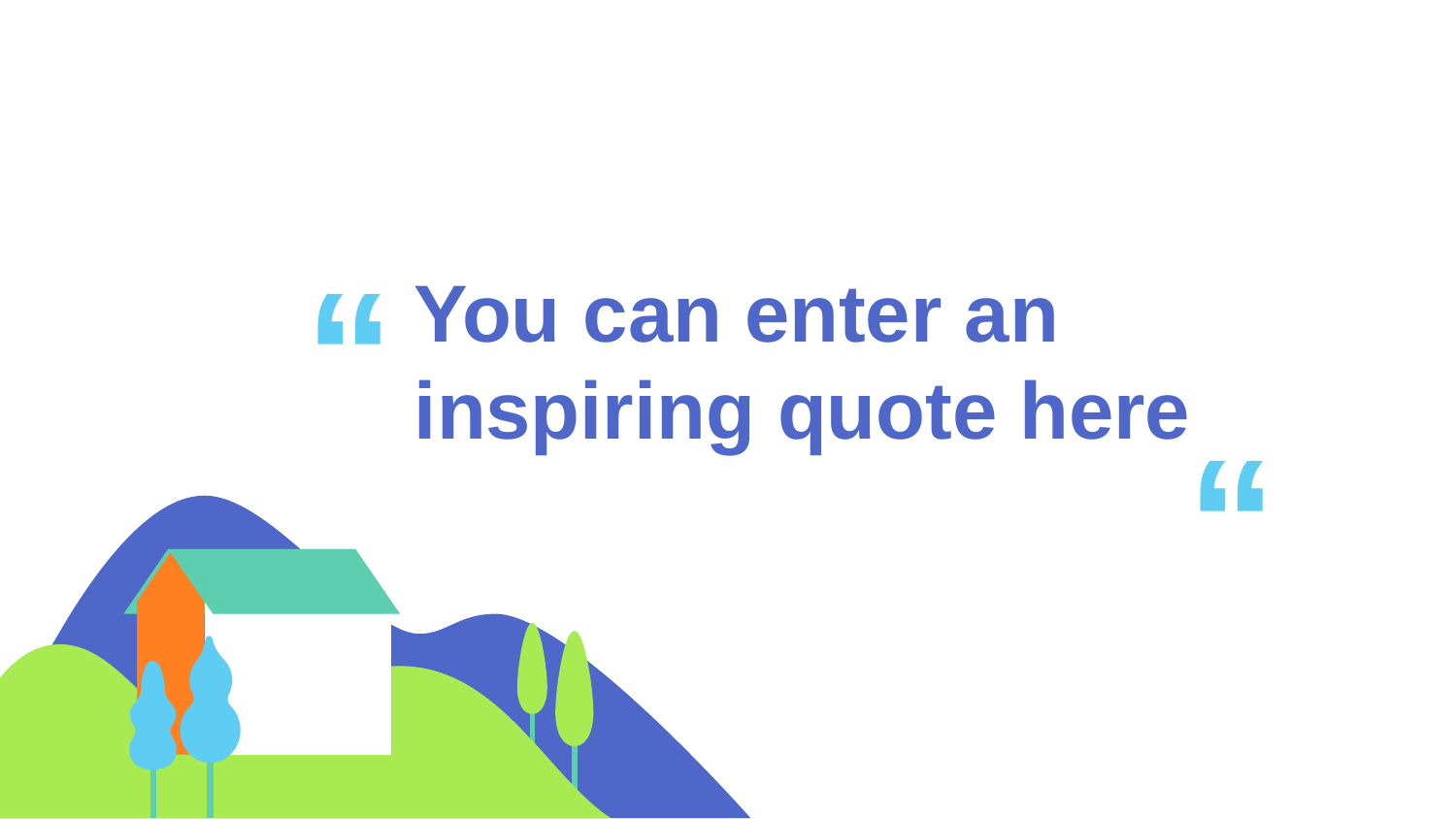

“
You can enter an inspiring quote here
“